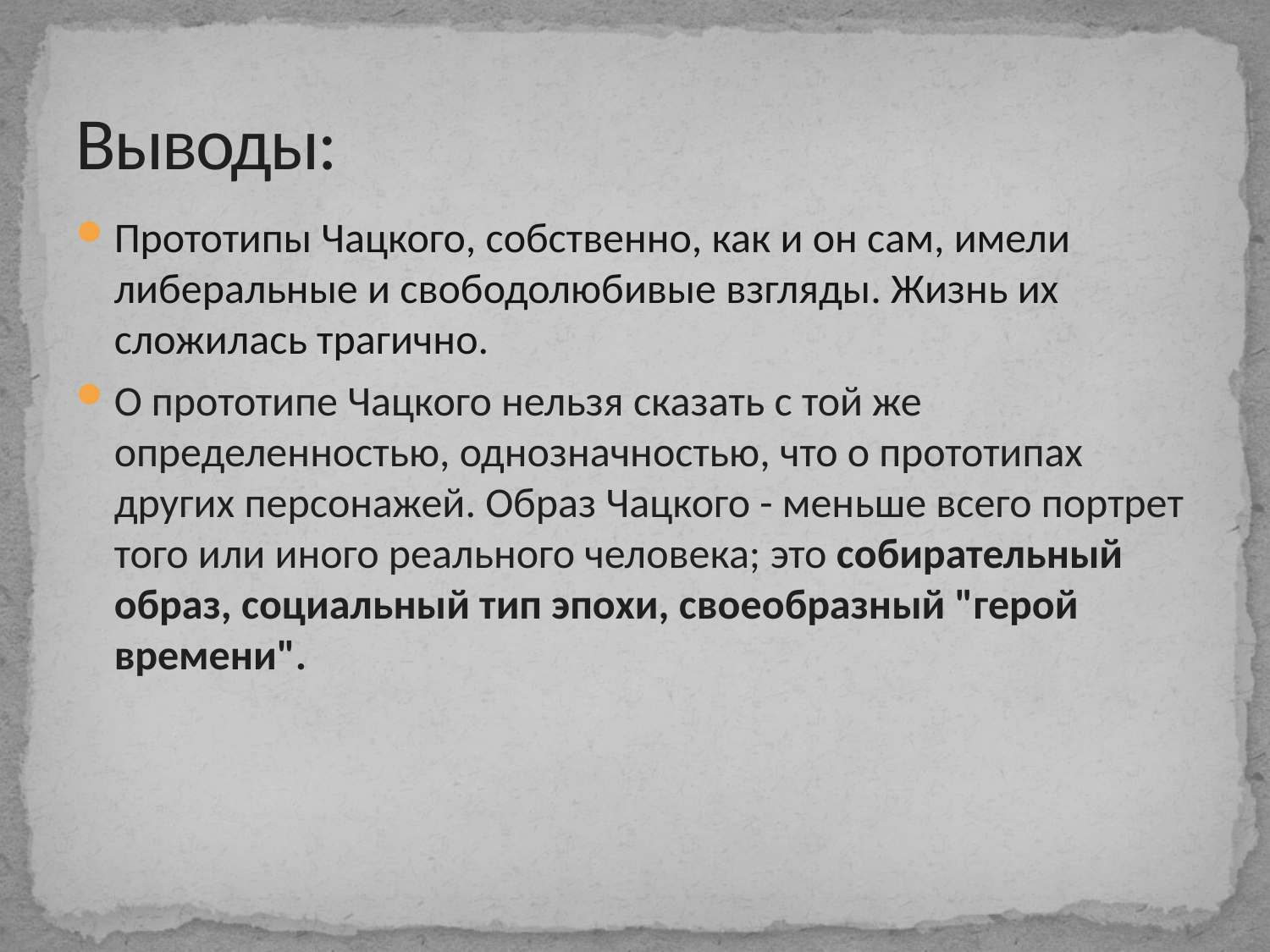

# Выводы:

Прототипы Чацкого, собственно, как и он сам, имели либеральные и свободолюбивые взгляды. Жизнь их сложилась трагично.
О прототипе Чацкого нельзя сказать с той же определенностью, однозначностью, что о прототипах других персонажей. Образ Чацкого - меньше всего портрет того или иного реального человека; это собирательный образ, социальный тип эпохи, своеобразный "герой времени".